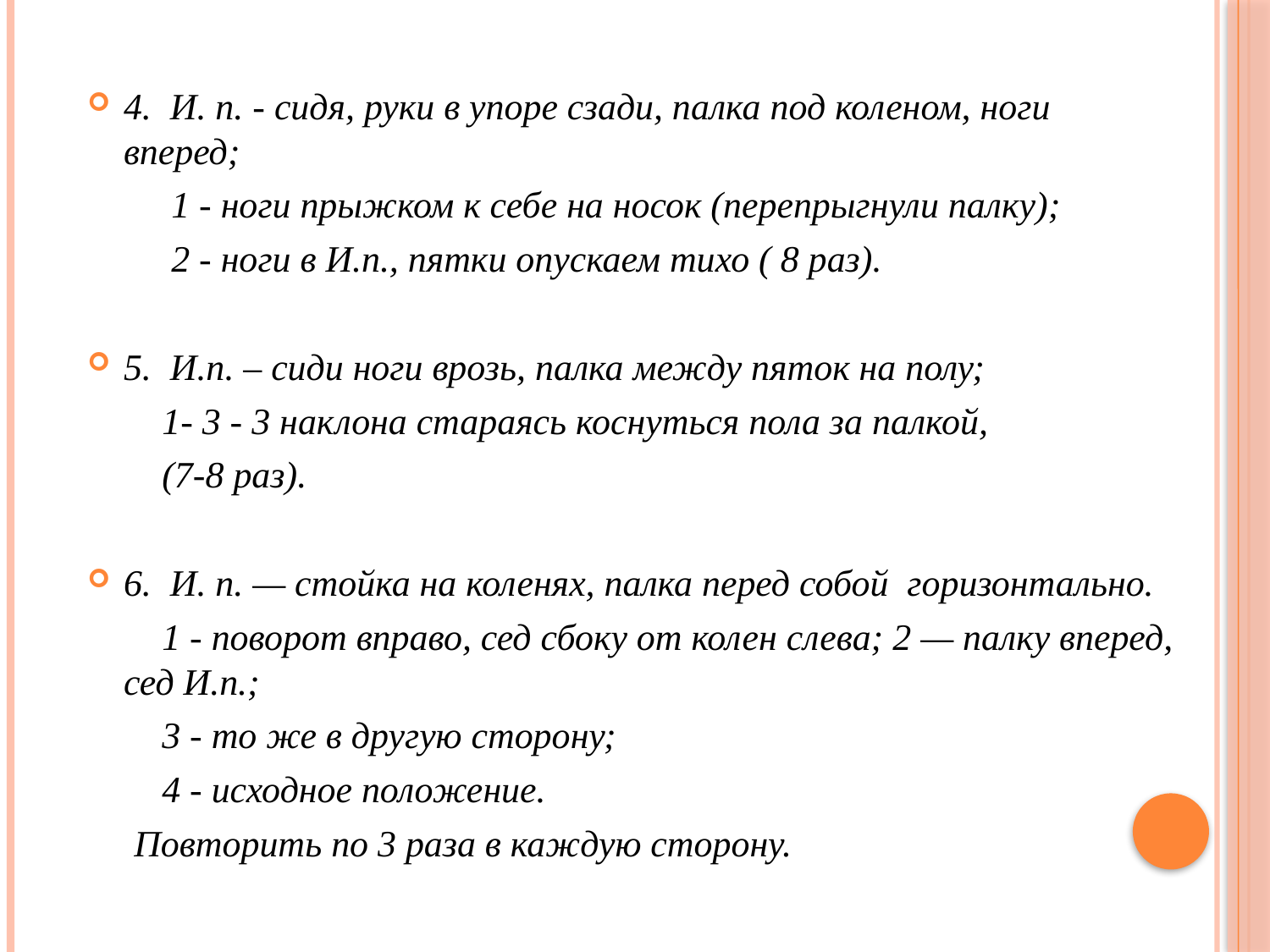

4.  И. п. - сидя, руки в упоре сзади, палка под коленом, ноги    вперед;
         1 - ноги прыжком к себе на носок (перепрыгнули палку);
         2 - ноги в И.п., пятки опускаем тихо ( 8 раз).

5.  И.п. – сиди ноги врозь, палка между пяток на полу;
        1- 3 - 3 наклона стараясь коснуться пола за палкой,
        (7-8 раз).

6.  И. п. — стойка на коленях, палка перед собой  горизонтально.
        1 - поворот вправо, сед сбоку от колен слева; 2 — палку вперед, сед И.п.;
        3 - то же в другую сторону;
        4 - исходное положение.
     Повторить по 3 раза в каждую сторону.